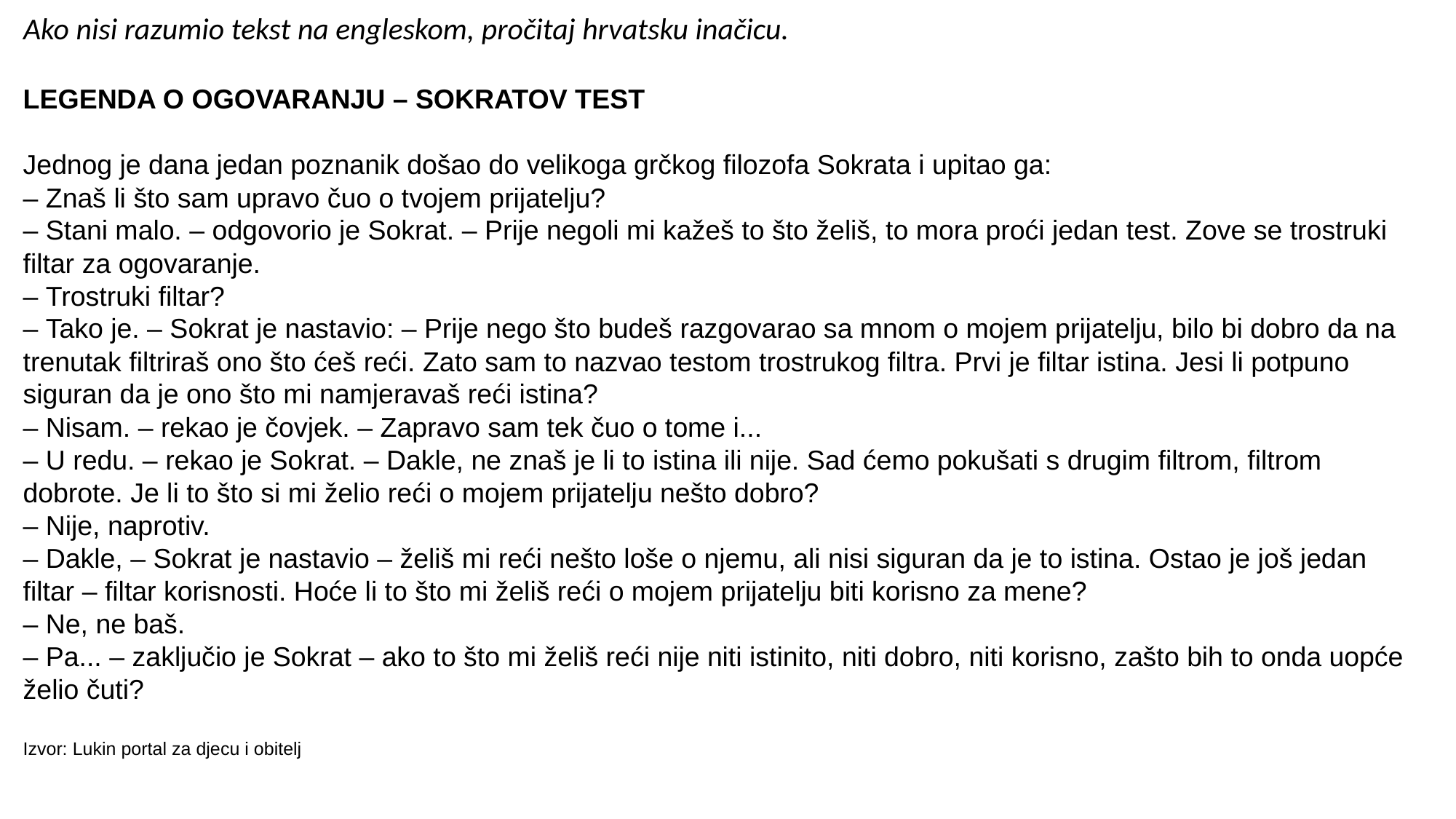

Ako nisi razumio tekst na engleskom, pročitaj hrvatsku inačicu.
LEGENDA O OGOVARANJU – SOKRATOV TEST

Jednog je dana jedan poznanik došao do velikoga grčkog filozofa Sokrata i upitao ga:
– Znaš li što sam upravo čuo o tvojem prijatelju?
– Stani malo. – odgovorio je Sokrat. – Prije negoli mi kažeš to što želiš, to mora proći jedan test. Zove se trostruki filtar za ogovaranje.
– Trostruki filtar?
– Tako je. – Sokrat je nastavio: – Prije nego što budeš razgovarao sa mnom o mojem prijatelju, bilo bi dobro da na trenutak filtriraš ono što ćeš reći. Zato sam to nazvao testom trostrukog filtra. Prvi je filtar istina. Jesi li potpuno siguran da je ono što mi namjeravaš reći istina?
– Nisam. – rekao je čovjek. – Zapravo sam tek čuo o tome i...
– U redu. – rekao je Sokrat. – Dakle, ne znaš je li to istina ili nije. Sad ćemo pokušati s drugim filtrom, filtrom dobrote. Je li to što si mi želio reći o mojem prijatelju nešto dobro?
– Nije, naprotiv.
– Dakle, – Sokrat je nastavio – želiš mi reći nešto loše o njemu, ali nisi siguran da je to istina. Ostao je još jedan filtar – filtar korisnosti. Hoće li to što mi želiš reći o mojem prijatelju biti korisno za mene?
– Ne, ne baš.
– Pa... – zaključio je Sokrat – ako to što mi želiš reći nije niti istinito, niti dobro, niti korisno, zašto bih to onda uopće želio čuti?

Izvor: Lukin portal za djecu i obitelj